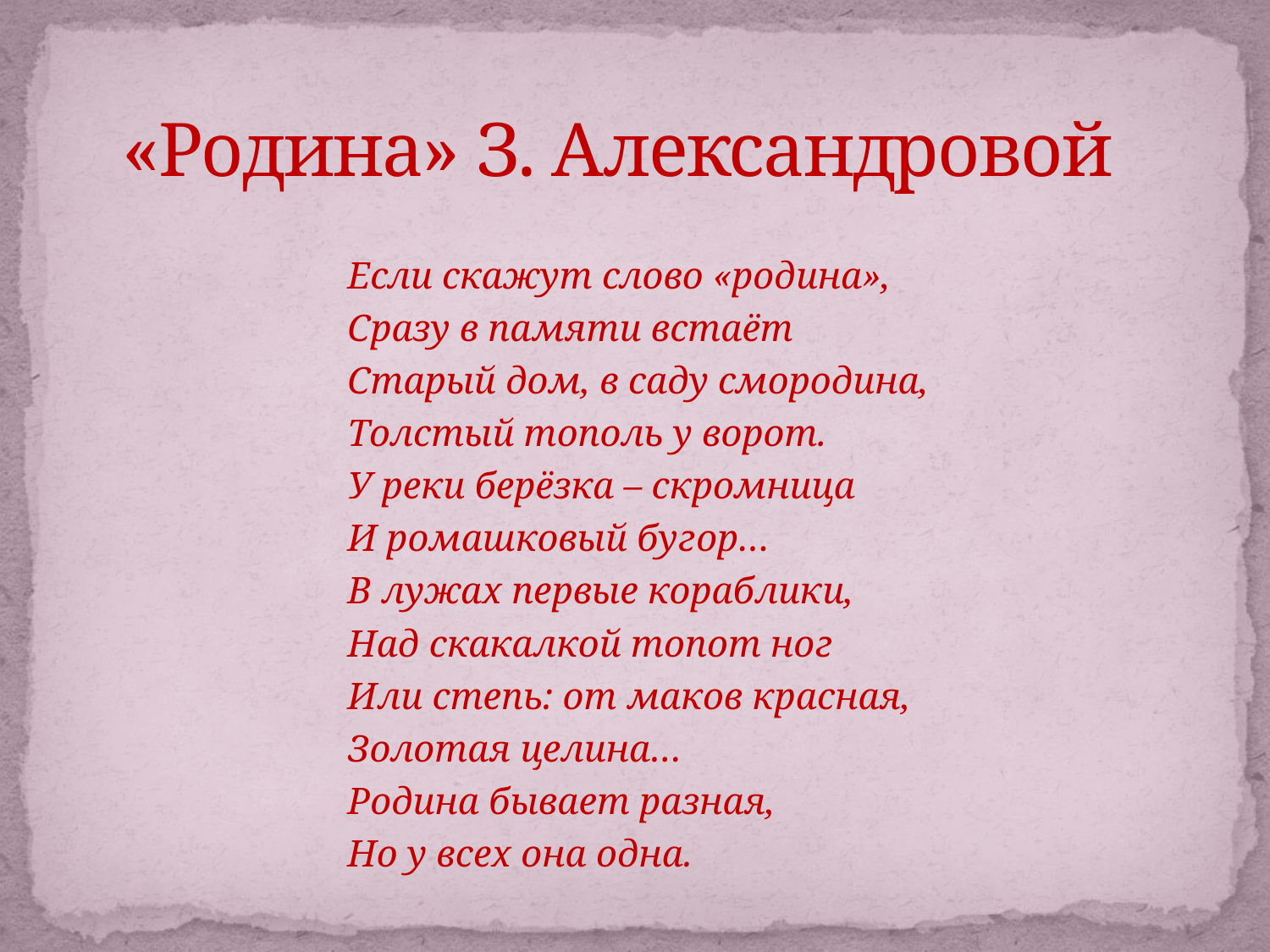

# «Родина» З. Александровой
Если скажут слово «родина»,
Сразу в памяти встаёт
Старый дом, в саду смородина,
Толстый тополь у ворот.
У реки берёзка – скромница
И ромашковый бугор…
В лужах первые кораблики,
Над скакалкой топот ног
Или степь: от маков красная,
Золотая целина…
Родина бывает разная,
Но у всех она одна.